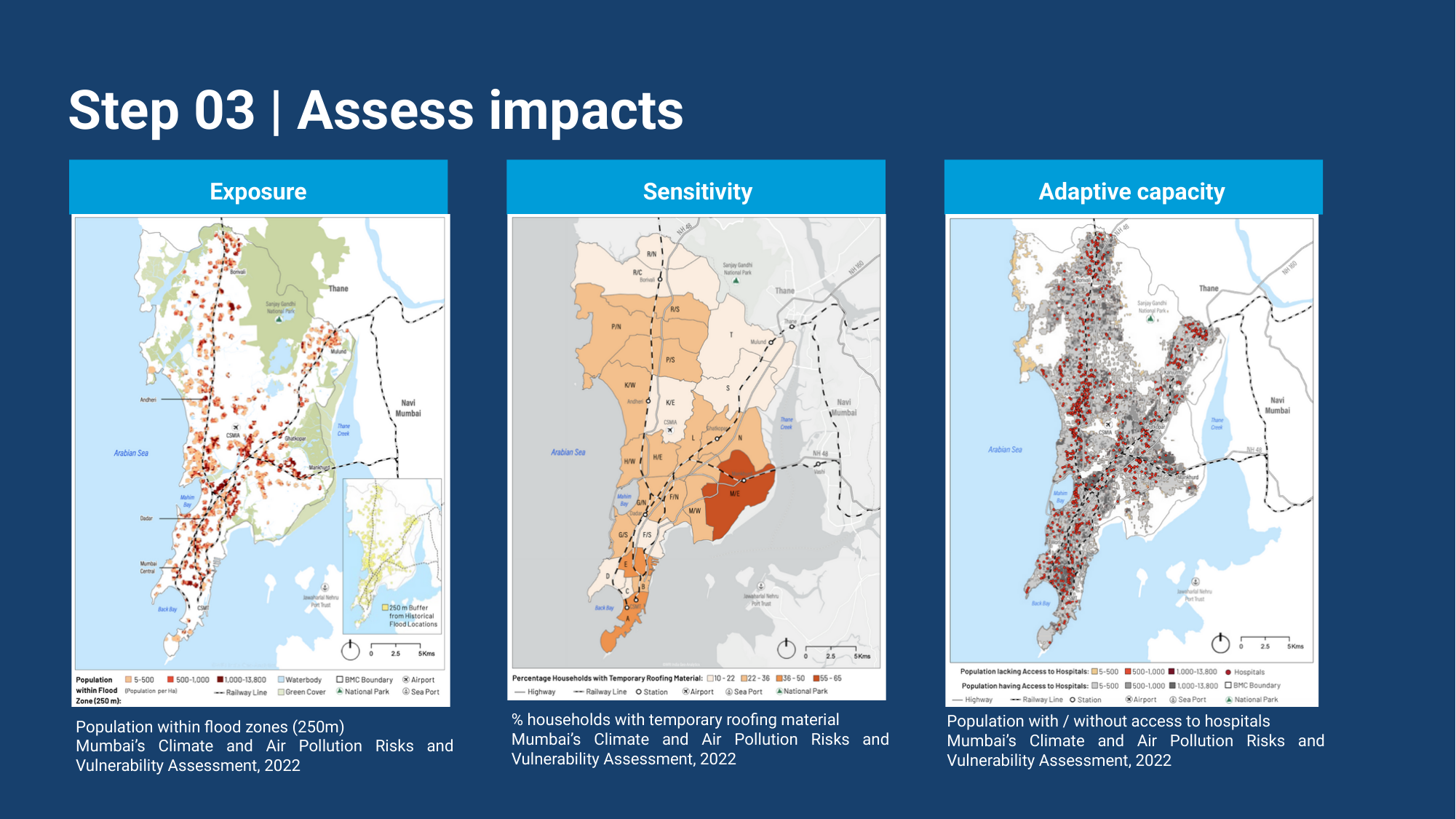

Step 03 | Assess impacts

Adaptive capacity
Exposure
Sensitivity

% households with temporary roofing material
Mumbai’s Climate and Air Pollution Risks and Vulnerability Assessment, 2022
Population with / without access to hospitals
Mumbai’s Climate and Air Pollution Risks and Vulnerability Assessment, 2022
Population within flood zones (250m)
Mumbai’s Climate and Air Pollution Risks and Vulnerability Assessment, 2022
40